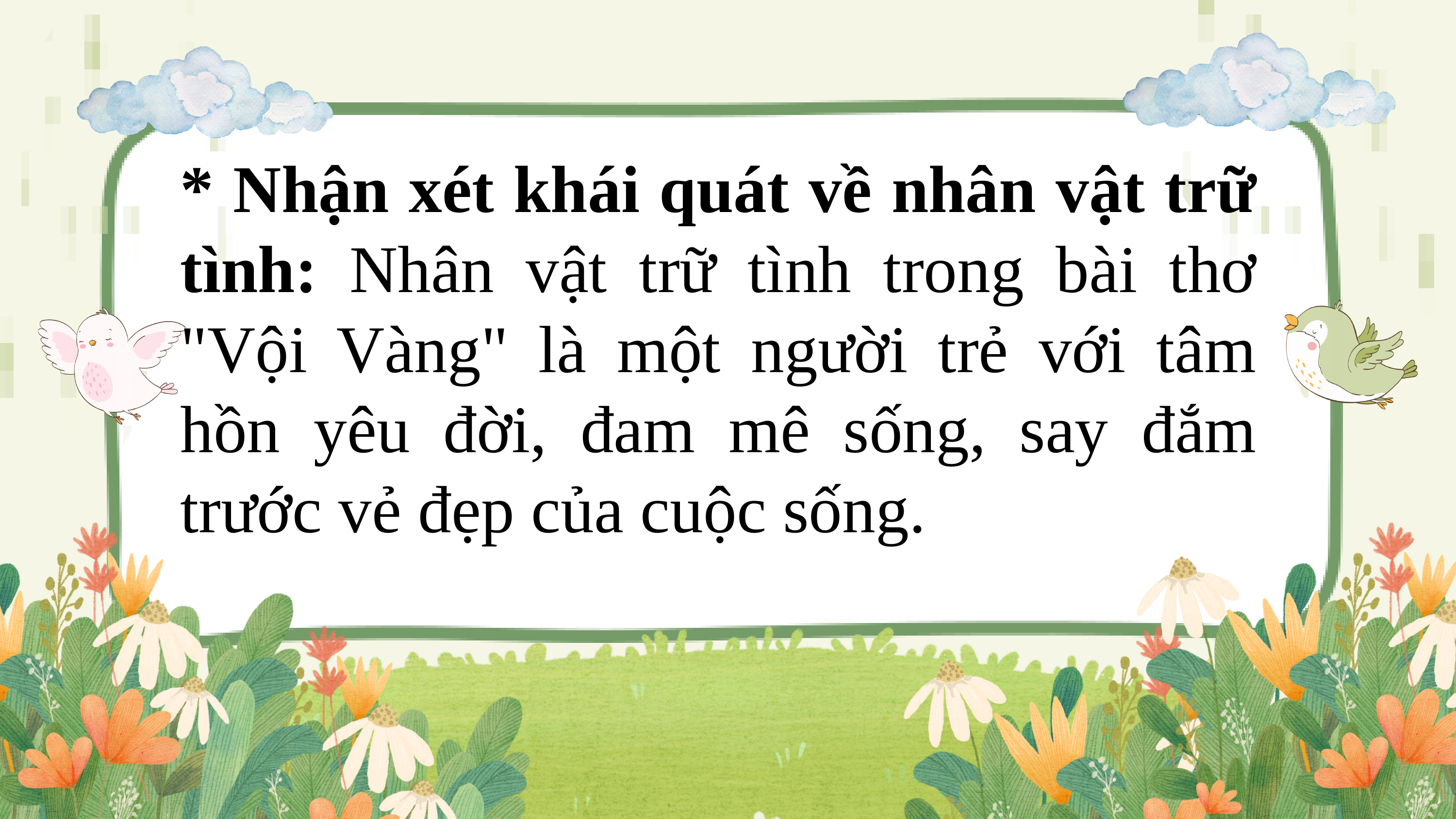

* Nhận xét khái quát về nhân vật trữ tình: Nhân vật trữ tình trong bài thơ "Vội Vàng" là một người trẻ với tâm hồn yêu đời, đam mê sống, say đắm trước vẻ đẹp của cuộc sống.